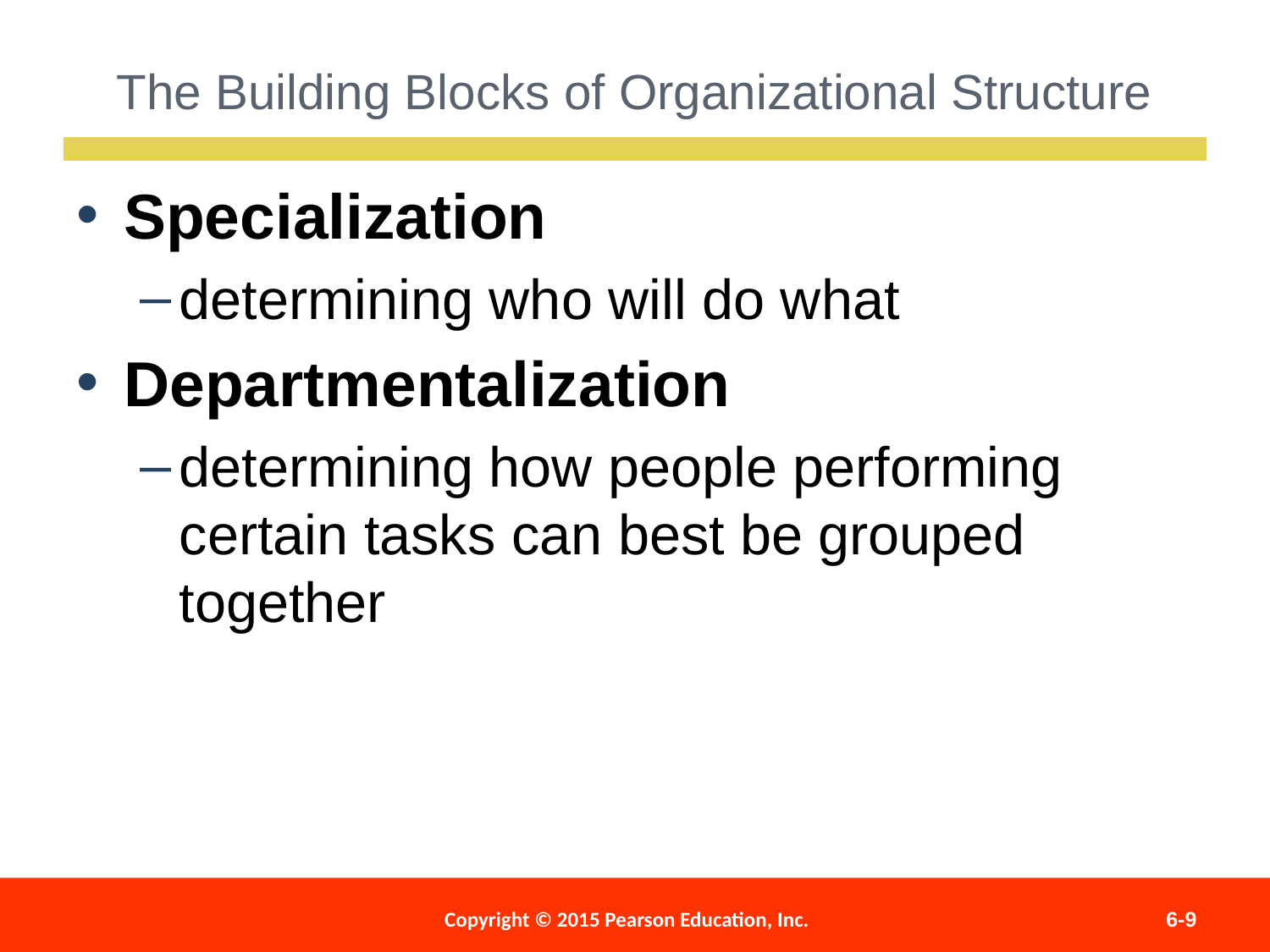

The Building Blocks of Organizational Structure
Specialization
determining who will do what
Departmentalization
determining how people performing certain tasks can best be grouped together